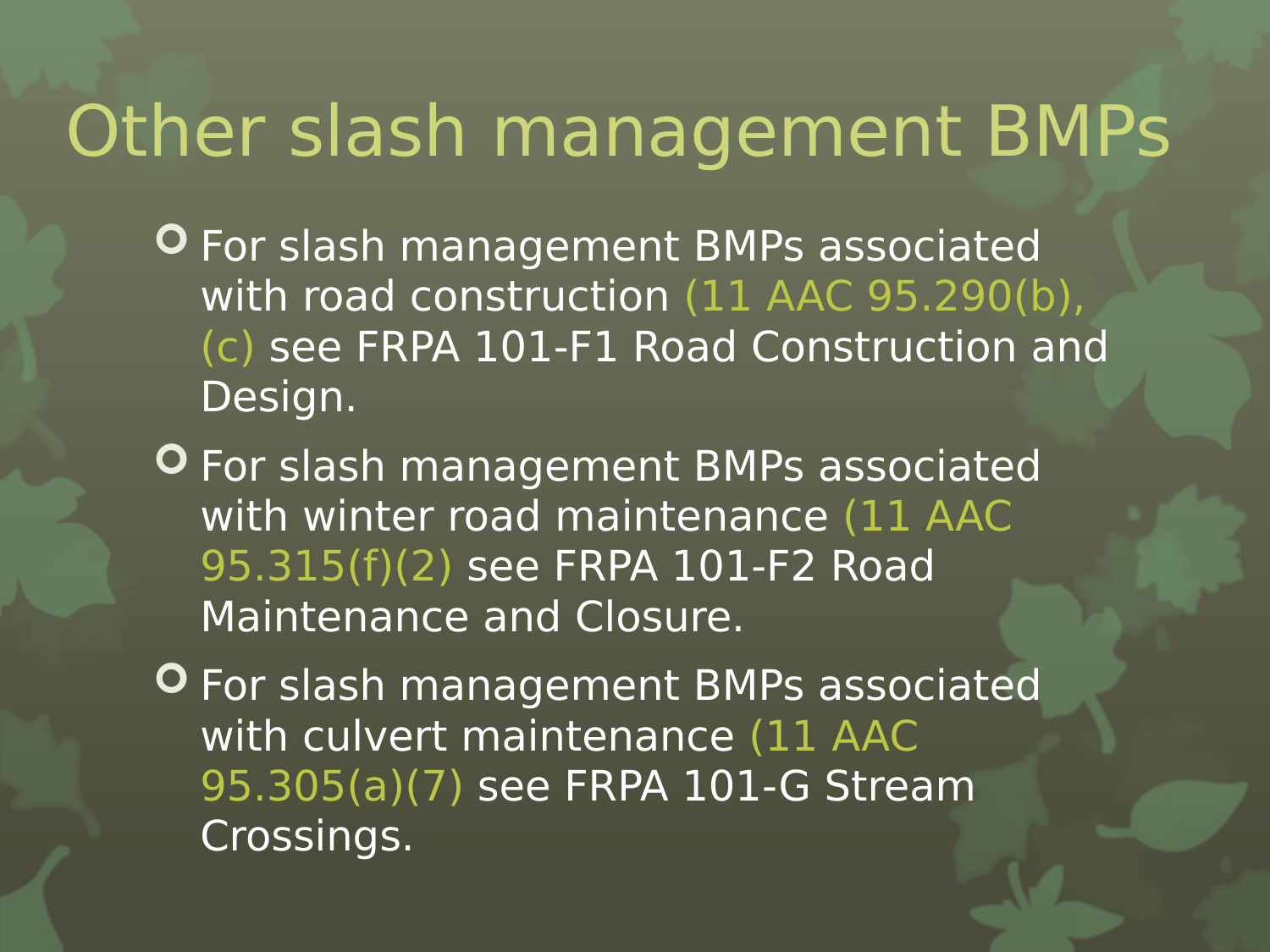

# Other slash management BMPs
For slash management BMPs associated with road construction (11 AAC 95.290(b),(c) see FRPA 101-F1 Road Construction and Design.
For slash management BMPs associated with winter road maintenance (11 AAC 95.315(f)(2) see FRPA 101-F2 Road Maintenance and Closure.
For slash management BMPs associated with culvert maintenance (11 AAC 95.305(a)(7) see FRPA 101-G Stream Crossings.